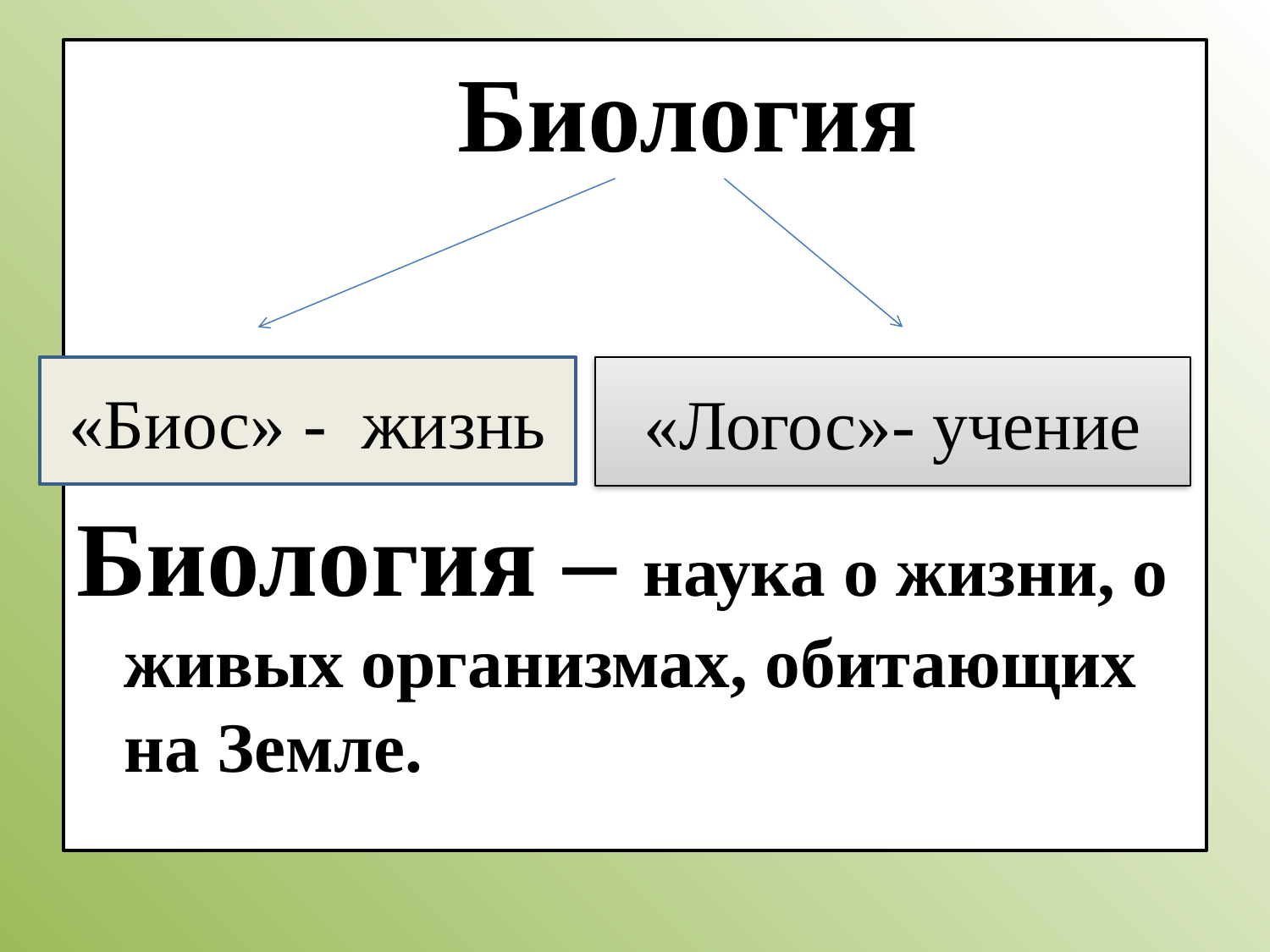

#
                              Биология

Биология – наука о жизни, о живых организмах, обитающих на Земле.
«Биос» -  жизнь
«Логос»- учение